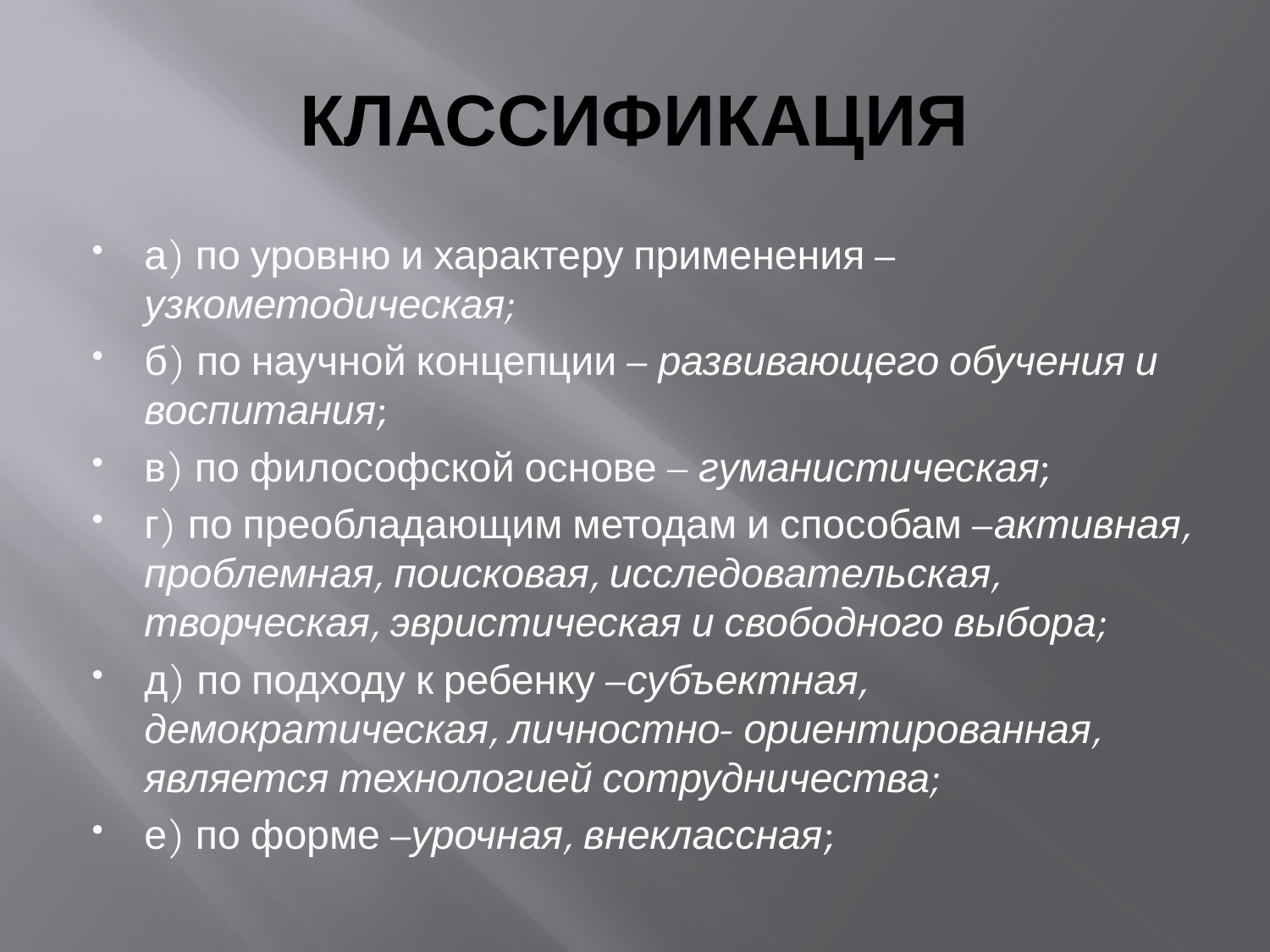

# КЛАССИФИКАЦИЯ
а) по уровню и характеру применения – узкометодическая;
б) по научной концепции – развивающего обучения и воспитания;
в) по философской основе – гуманистическая;
г) по преобладающим методам и способам –активная, проблемная, поисковая, исследовательская, творческая, эвристическая и свободного выбора;
д) по подходу к ребенку –субъектная, демократическая, личностно- ориентированная, является технологией сотрудничества;
е) по форме –урочная, внеклассная;